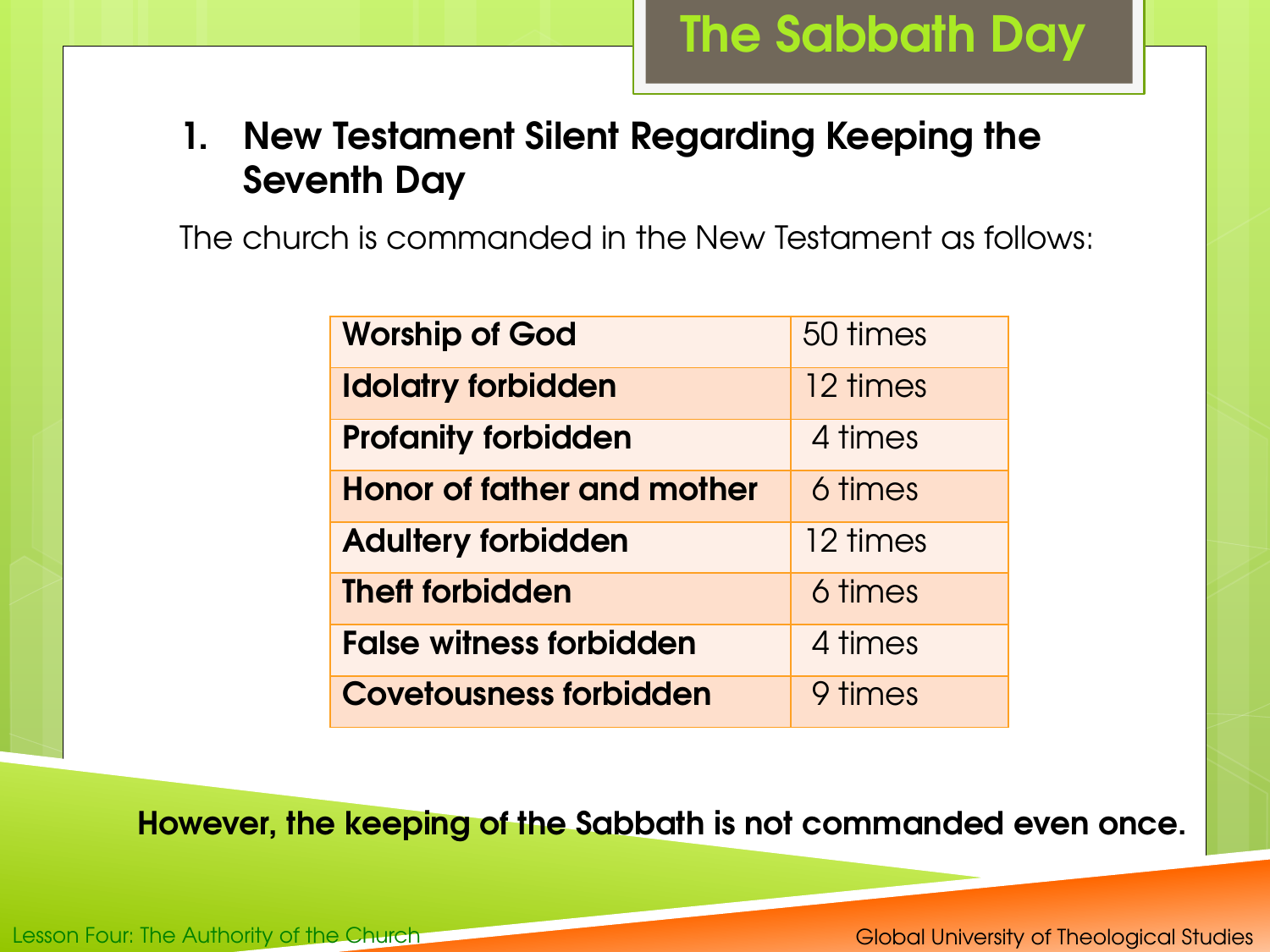

The Sabbath Day
New Testament Silent Regarding Keeping the Seventh Day

The church is commanded in the New Testament as follows:

| Worship of God | 50 times |
| --- | --- |
| Idolatry forbidden | 12 times |
| Profanity forbidden | 4 times |
| Honor of father and mother | 6 times |
| Adultery forbidden | 12 times |
| Theft forbidden | 6 times |
| False witness forbidden | 4 times |
| Covetousness forbidden | 9 times |
Lesson Four: The Authority of the Church
 Global University of Theological Studies
However, the keeping of the Sabbath is not commanded even once.